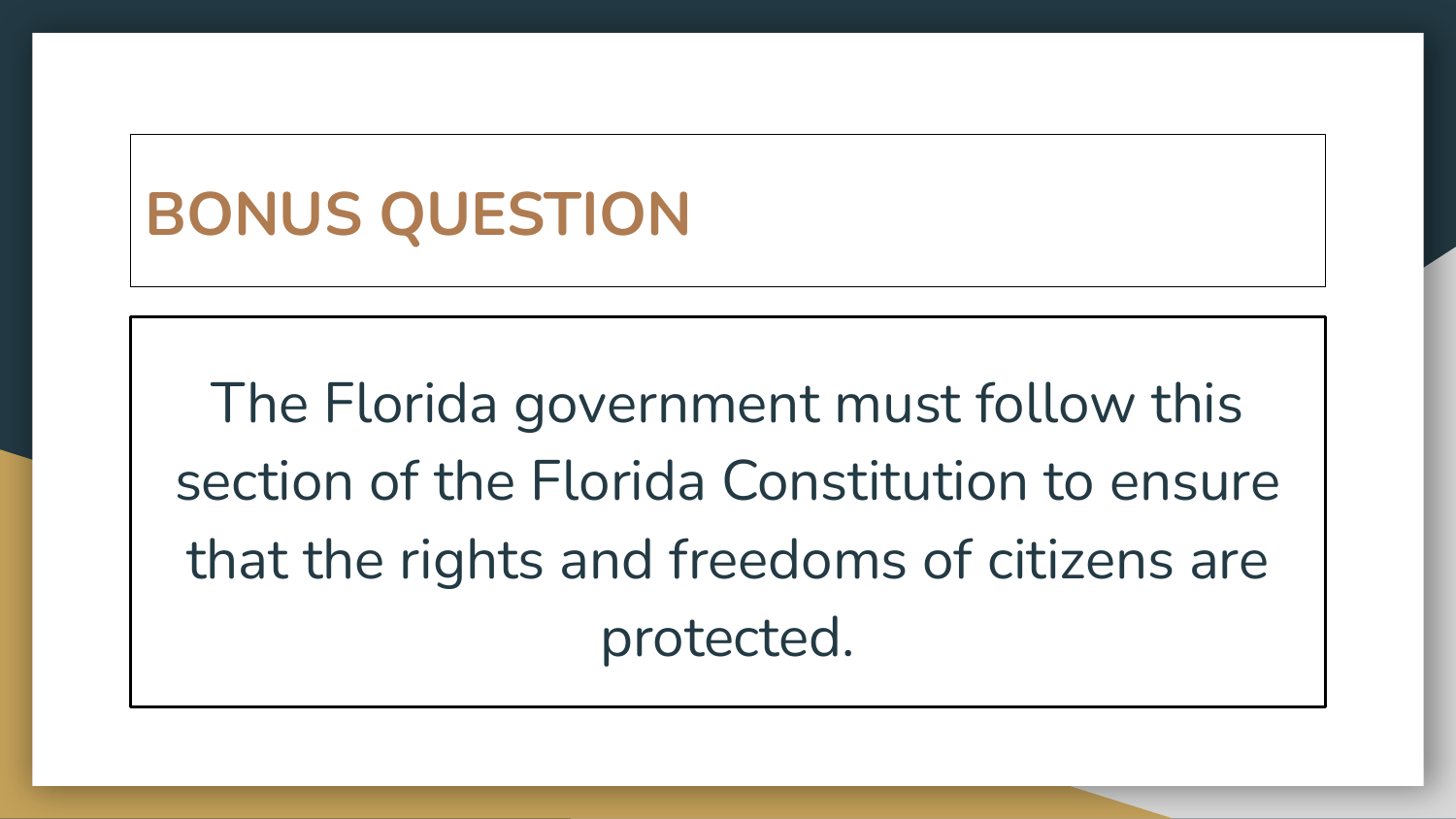

# BONUS QUESTION
The Florida government must follow this section of the Florida Constitution to ensure that the rights and freedoms of citizens are protected.